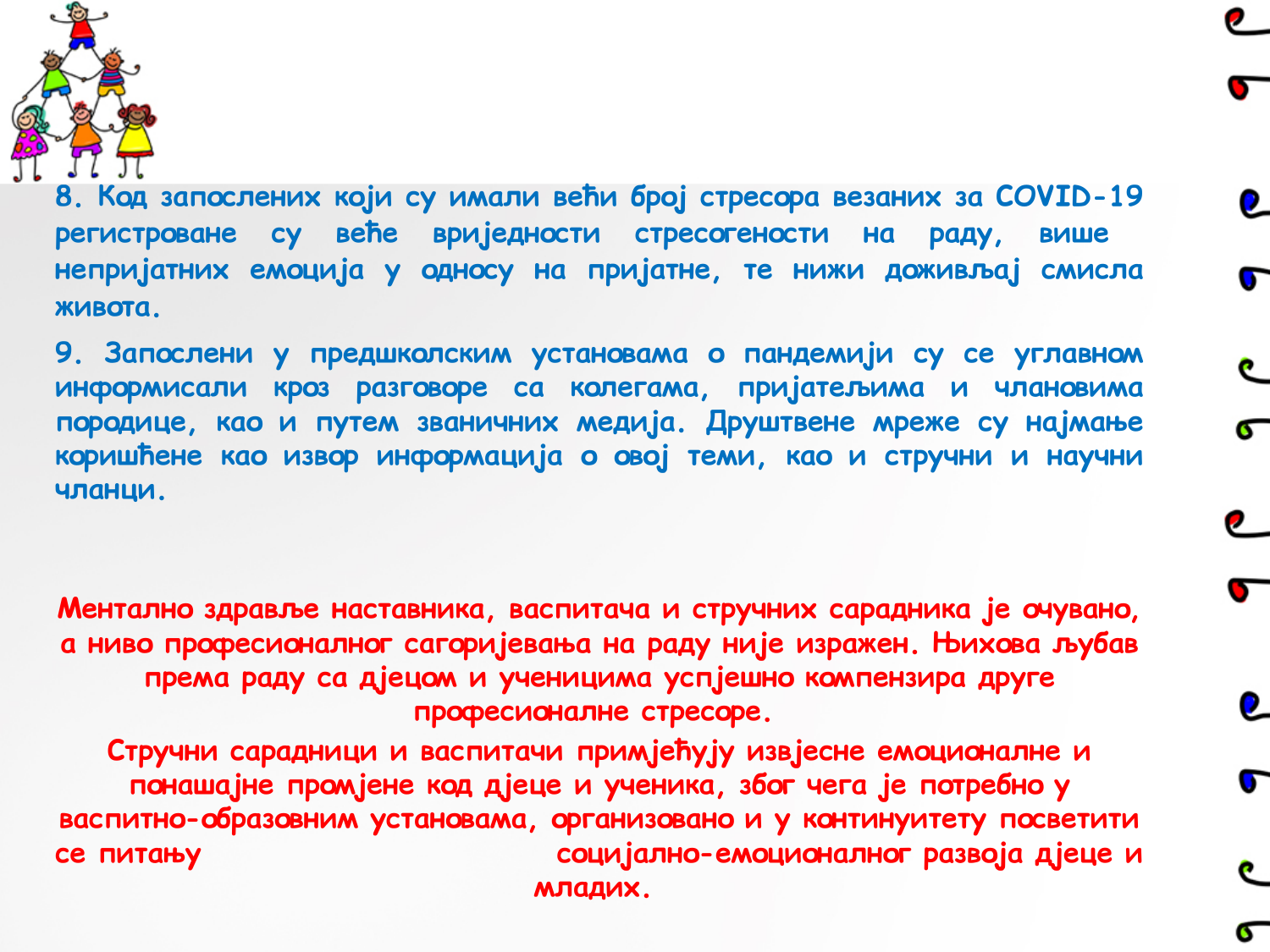

8. Код запослених који су имали већи број стресора везаних за COVID-19 регистроване су веће вриједности стресогености на раду, више  непријатних емоција у односу на пријатне, те нижи доживљај смисла живота.
9. Запослени у предшколским установама о пандемији су се углавном информисали кроз разговоре са колегама, пријатељима и члановима породице, као и путем званичних медија. Друштвене мреже су најмање коришћене као извор информација о овој теми, као и стручни и научни чланци.

Ментално здравље наставника, васпитача и стручних сарадника је очувано, а ниво професионалног сагоријевања на раду није изражен. Њихова љубав према раду са дјецом и ученицима успјешно компензира друге професионалне стресоре.
Стручни сарадници и васпитачи примјећују извјесне емоционалне и понашајне промјене код дјеце и ученика, због чега је потребно у васпитно-образовним установама, организовано и у континуитету посветити се питању                             социјално-емоционалног развоја дјеце и младих.